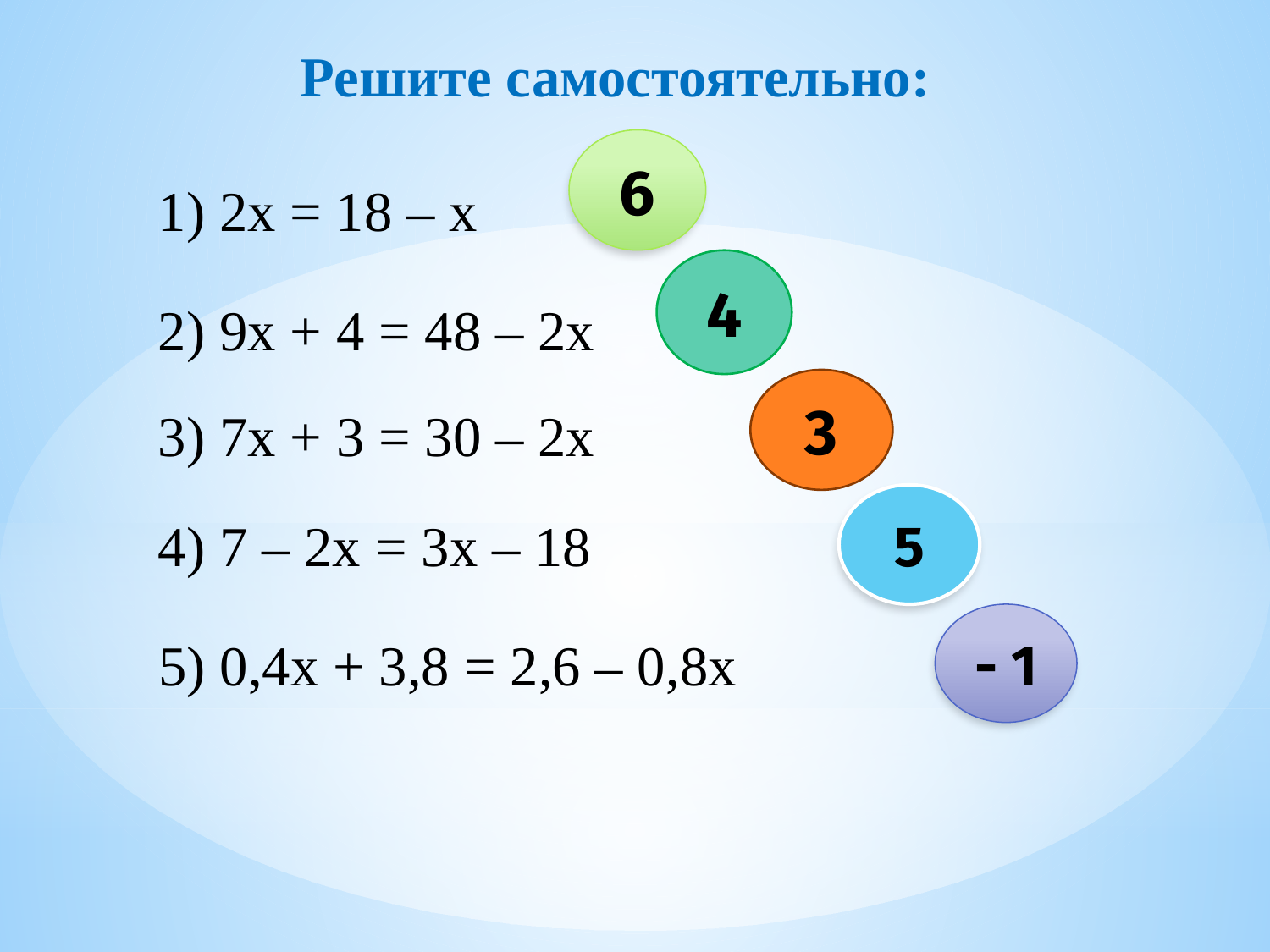

Решите самостоятельно:
6
1) 2х = 18 – х
4
2) 9х + 4 = 48 – 2х
3
3) 7х + 3 = 30 – 2х
5
4) 7 – 2х = 3х – 18
- 1
5) 0,4х + 3,8 = 2,6 – 0,8х